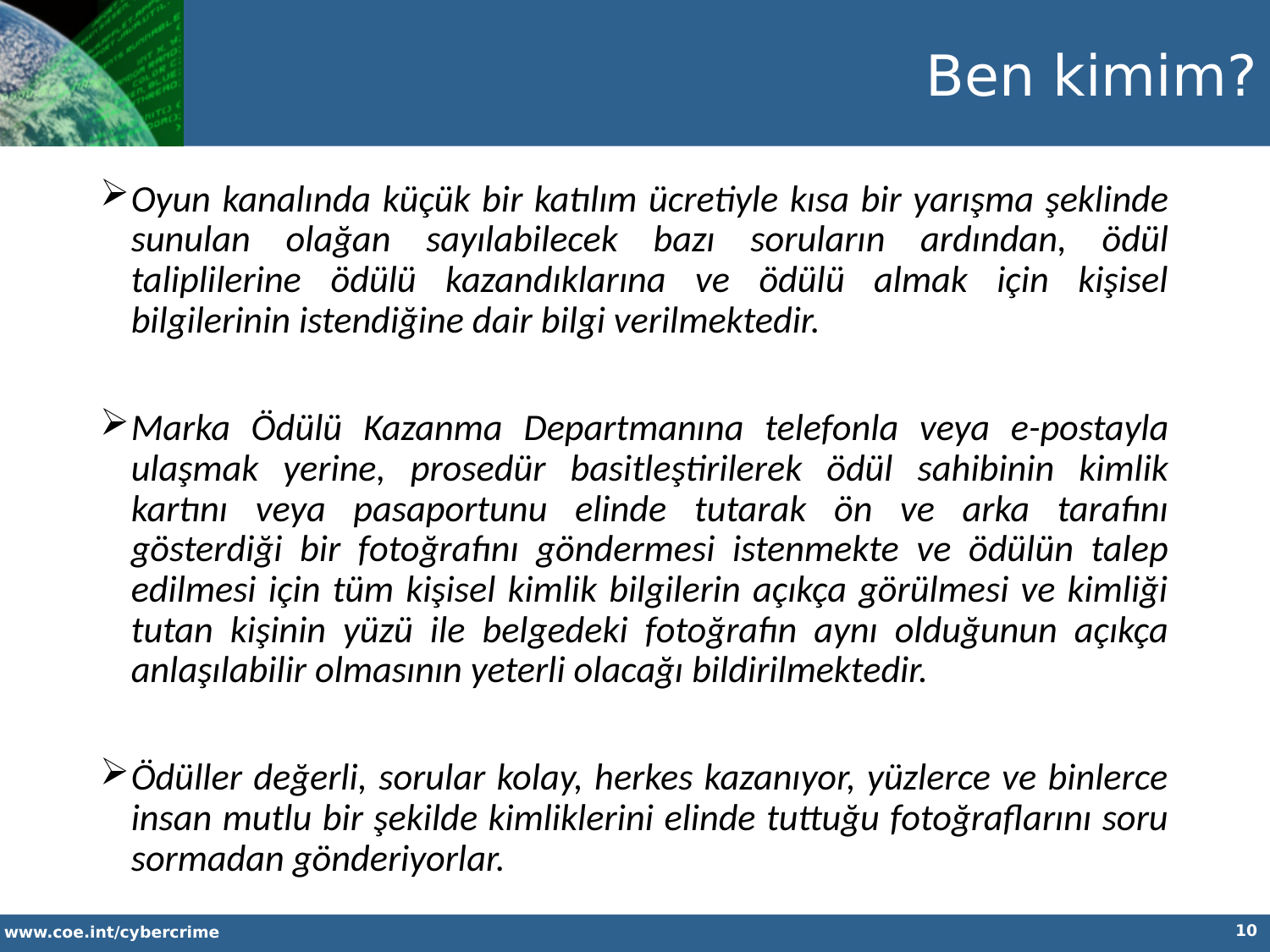

Ben kimim?
Oyun kanalında küçük bir katılım ücretiyle kısa bir yarışma şeklinde sunulan olağan sayılabilecek bazı soruların ardından, ödül taliplilerine ödülü kazandıklarına ve ödülü almak için kişisel bilgilerinin istendiğine dair bilgi verilmektedir.

Marka Ödülü Kazanma Departmanına telefonla veya e-postayla ulaşmak yerine, prosedür basitleştirilerek ödül sahibinin kimlik kartını veya pasaportunu elinde tutarak ön ve arka tarafını gösterdiği bir fotoğrafını göndermesi istenmekte ve ödülün talep edilmesi için tüm kişisel kimlik bilgilerin açıkça görülmesi ve kimliği tutan kişinin yüzü ile belgedeki fotoğrafın aynı olduğunun açıkça anlaşılabilir olmasının yeterli olacağı bildirilmektedir.

Ödüller değerli, sorular kolay, herkes kazanıyor, yüzlerce ve binlerce insan mutlu bir şekilde kimliklerini elinde tuttuğu fotoğraflarını soru sormadan gönderiyorlar.

10